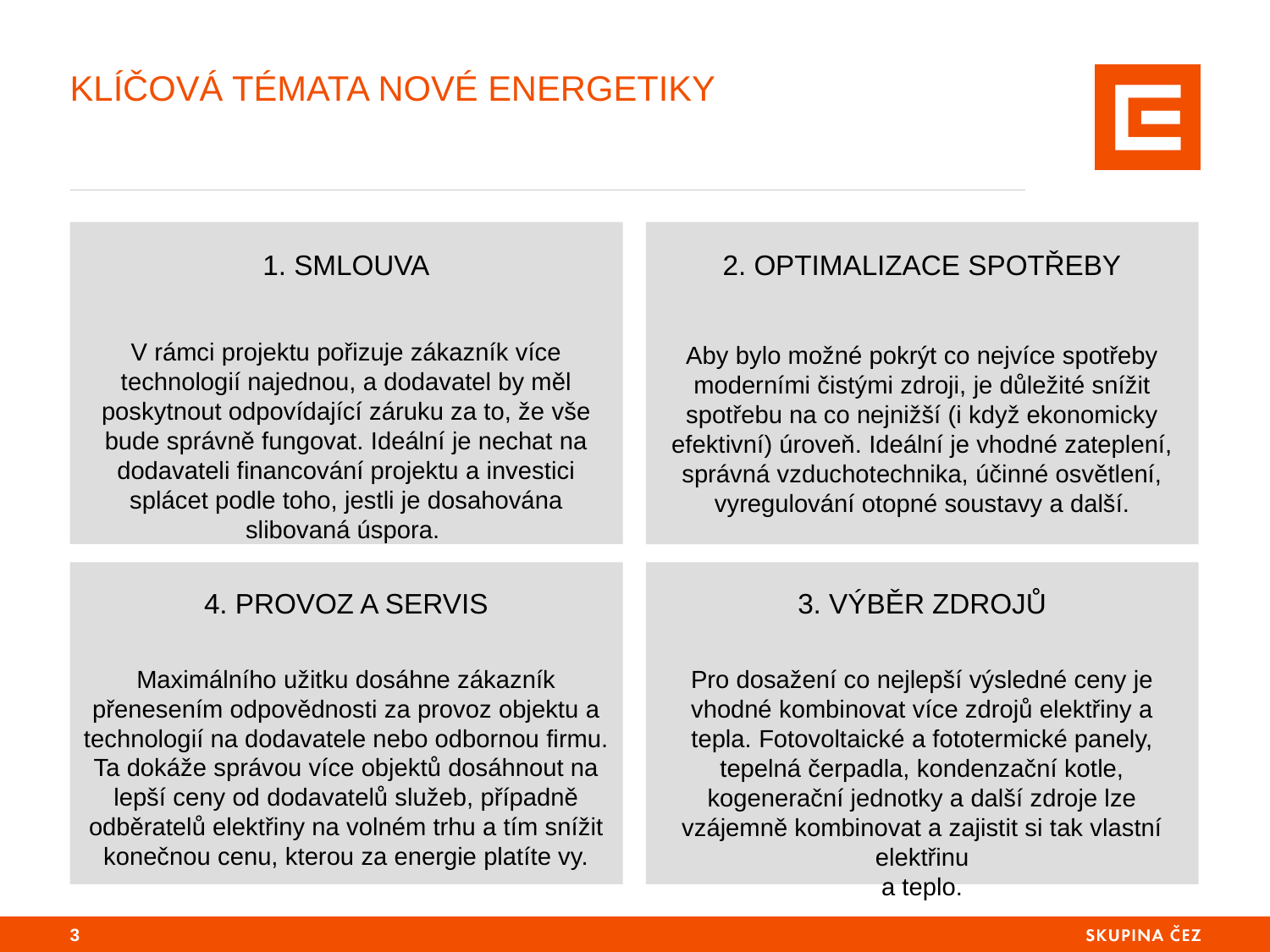

# KLÍČOVÁ TÉMATA NOVÉ ENERGETIKY

1. SMLOUVA
2. OPTIMALIZACE SPOTŘEBY
V rámci projektu pořizuje zákazník více technologií najednou, a dodavatel by měl poskytnout odpovídající záruku za to, že vše bude správně fungovat. Ideální je nechat na dodavateli financování projektu a investici splácet podle toho, jestli je dosahována slibovaná úspora.
Aby bylo možné pokrýt co nejvíce spotřeby moderními čistými zdroji, je důležité snížit spotřebu na co nejnižší (i když ekonomicky efektivní) úroveň. Ideální je vhodné zateplení, správná vzduchotechnika, účinné osvětlení, vyregulování otopné soustavy a další.

OPTIMALIZACE SPOTŘEBY
4. PROVOZ A SERVIS
3. VÝBĚR ZDROJŮ
Maximálního užitku dosáhne zákazník přenesením odpovědnosti za provoz objektu a technologií na dodavatele nebo odbornou firmu. Ta dokáže správou více objektů dosáhnout na lepší ceny od dodavatelů služeb, případně odběratelů elektřiny na volném trhu a tím snížit konečnou cenu, kterou za energie platíte vy.
Pro dosažení co nejlepší výsledné ceny je vhodné kombinovat více zdrojů elektřiny a tepla. Fotovoltaické a fototermické panely, tepelná čerpadla, kondenzační kotle, kogenerační jednotky a další zdroje lze vzájemně kombinovat a zajistit si tak vlastní elektřinu
a teplo.
VÝBĚR ZDROJŮ
3